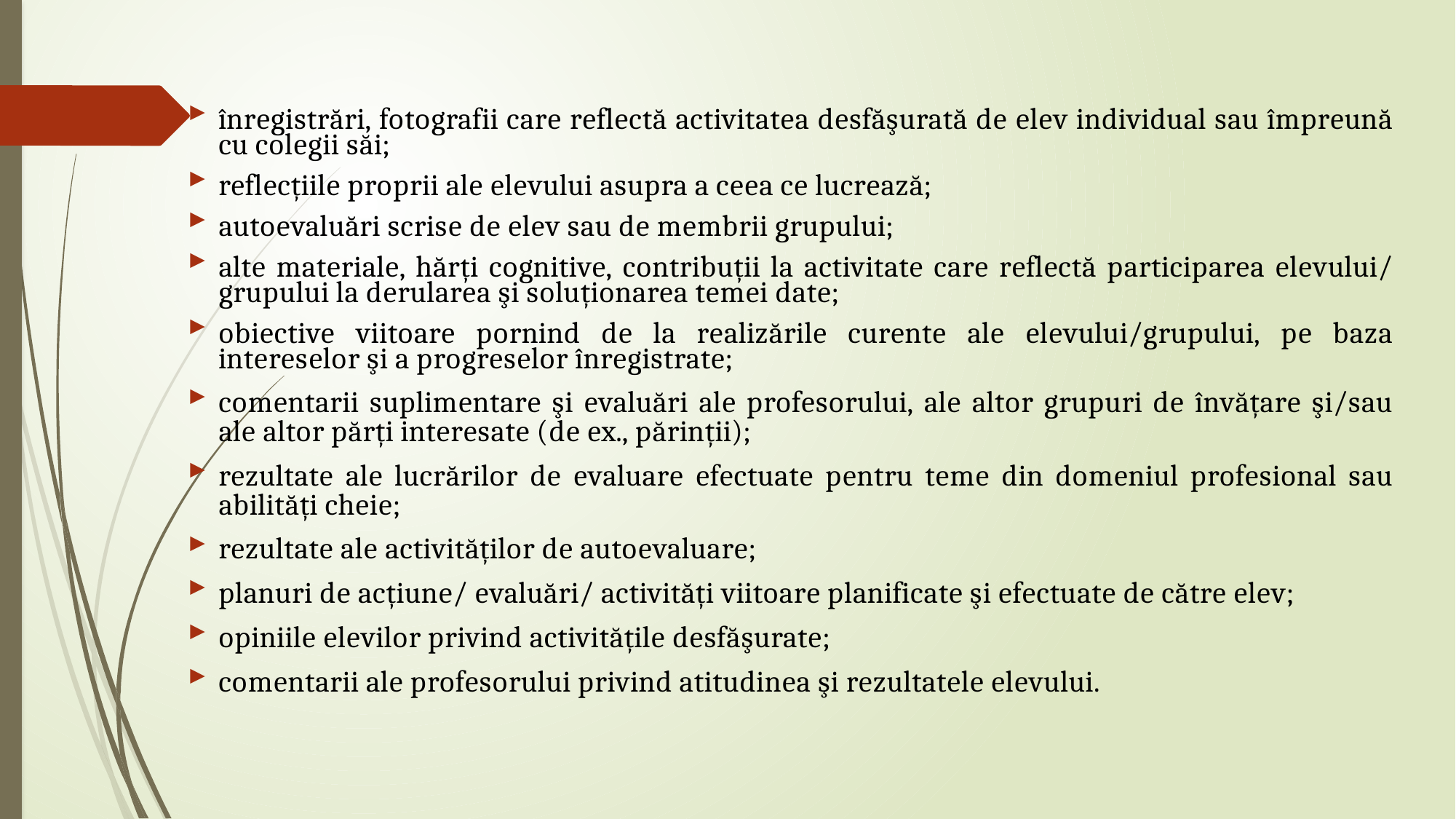

înregistrări, fotografii care reflectă activitatea desfăşurată de elev individual sau împreună cu colegii săi;
reflecţiile proprii ale elevului asupra a ceea ce lucrează;
autoevaluări scrise de elev sau de membrii grupului;
alte materiale, hărţi cognitive, contribuţii la activitate care reflectă participarea elevului/ grupului la derularea şi soluţionarea temei date;
obiective viitoare pornind de la realizările curente ale elevului/grupului, pe baza intereselor şi a progreselor înregistrate;
comentarii suplimentare şi evaluări ale profesorului, ale altor grupuri de învăţare şi/sau ale altor părţi interesate (de ex., părinţii);
rezultate ale lucrărilor de evaluare efectuate pentru teme din domeniul profesional sau abilităţi cheie;
rezultate ale activităţilor de autoevaluare;
planuri de acţiune/ evaluări/ activităţi viitoare planificate şi efectuate de către elev;
opiniile elevilor privind activităţile desfăşurate;
comentarii ale profesorului privind atitudinea şi rezultatele elevului.